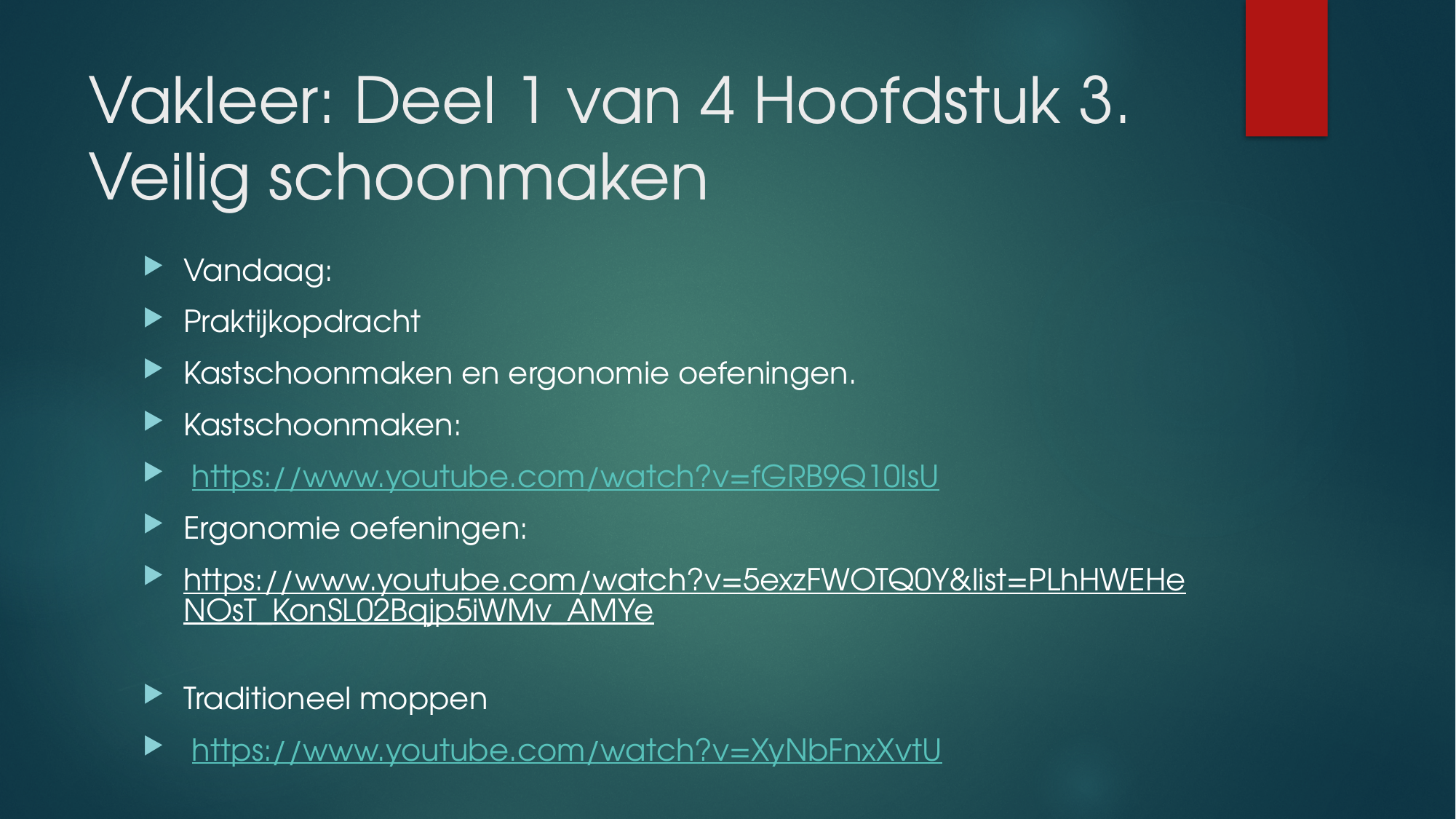

# Vakleer: Deel 1 van 4 Hoofdstuk 3. Veilig schoonmaken
Vandaag:
Praktijkopdracht
Kastschoonmaken en ergonomie oefeningen.
Kastschoonmaken:
 https://www.youtube.com/watch?v=fGRB9Q10IsU
Ergonomie oefeningen:
https://www.youtube.com/watch?v=5exzFWOTQ0Y&list=PLhHWEHeNOsT_KonSL02Bqjp5iWMv_AMYe
Traditioneel moppen
 https://www.youtube.com/watch?v=XyNbFnxXvtU